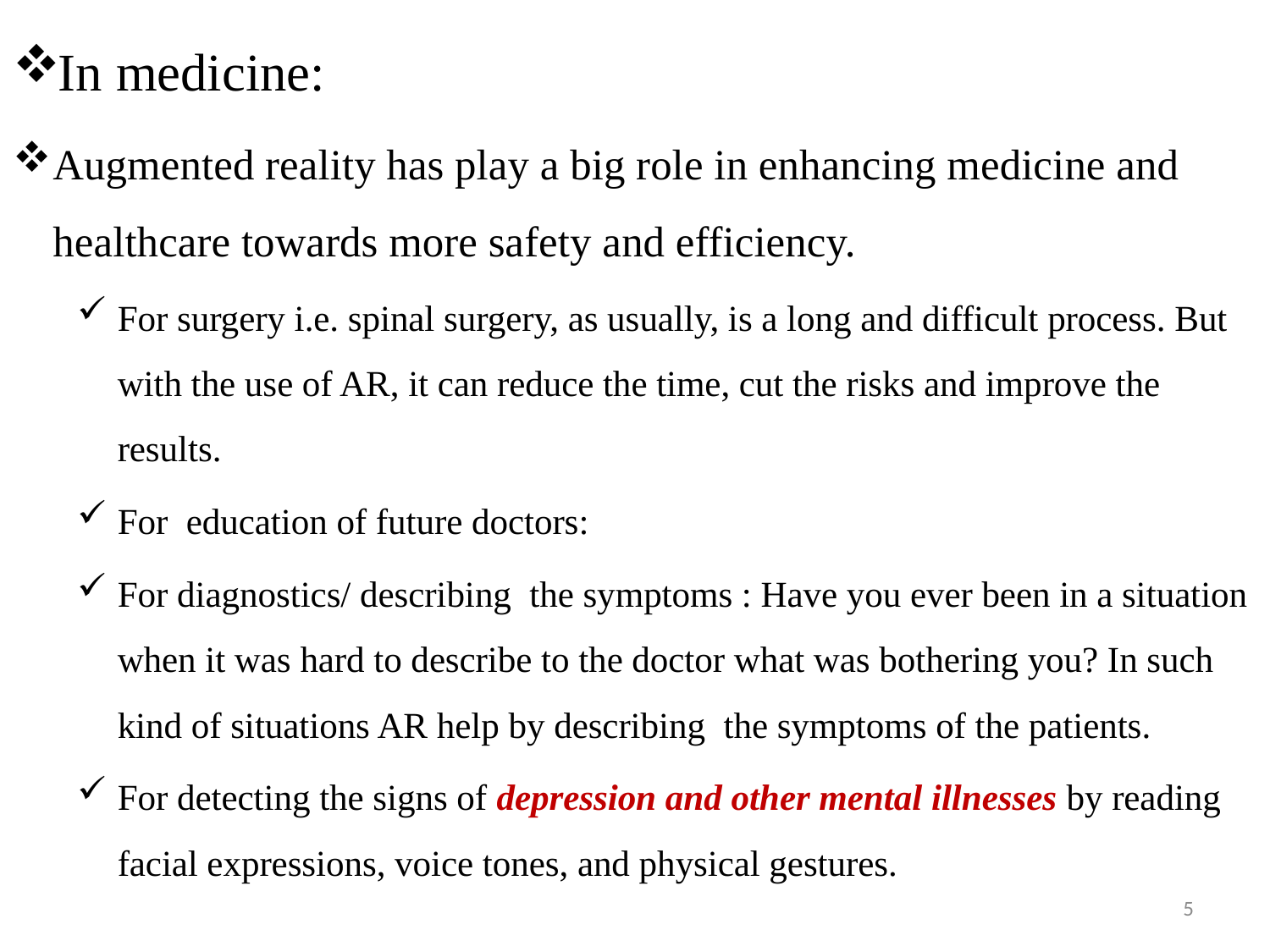

In medicine:
Augmented reality has play a big role in enhancing medicine and healthcare towards more safety and efficiency.
For surgery i.e. spinal surgery, as usually, is a long and difficult process. But with the use of AR, it can reduce the time, cut the risks and improve the results.
For  education of future doctors:
For diagnostics/ describing  the symptoms : Have you ever been in a situation when it was hard to describe to the doctor what was bothering you? In such kind of situations AR help by describing  the symptoms of the patients.
For detecting the signs of depression and other mental illnesses by reading facial expressions, voice tones, and physical gestures.

5